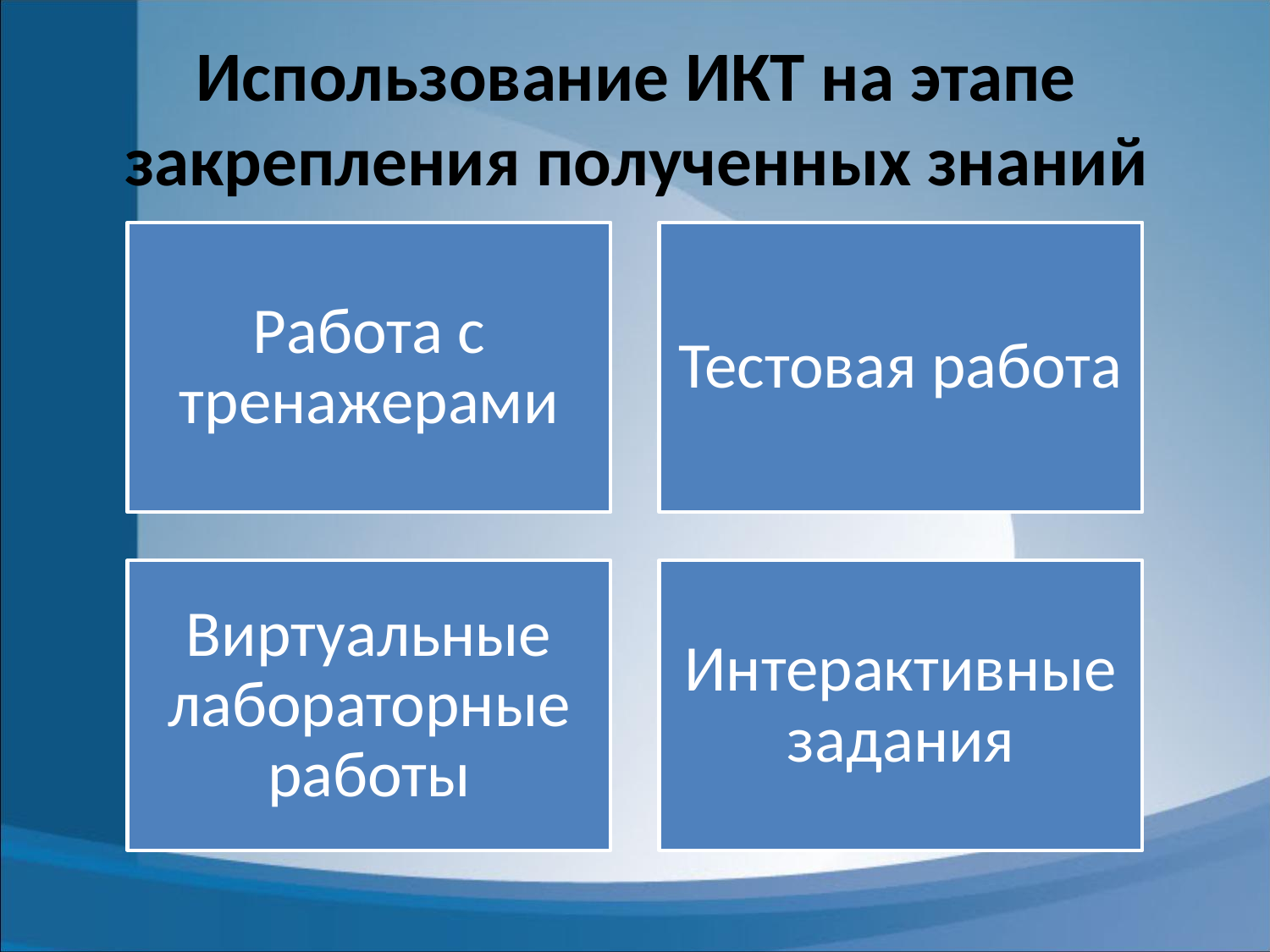

# Использование ИКТ на этапе закрепления полученных знаний
Работа с тренажерами
Тестовая работа
Виртуальные лабораторные работы
Интерактивные задания